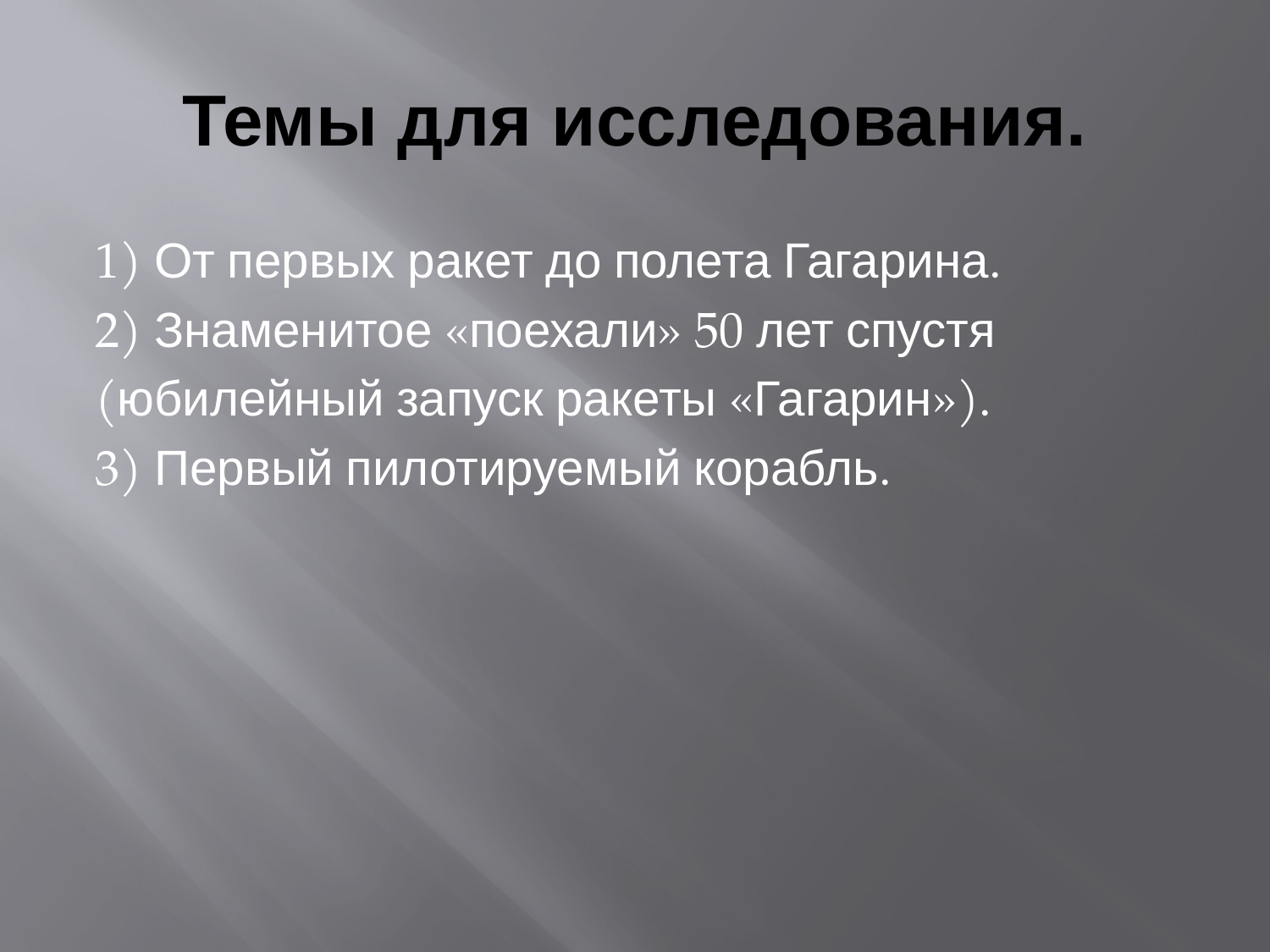

# Темы для исследования.
1) От первых ракет до полета Гагарина.
2) Знаменитое «поехали» 50 лет спустя
(юбилейный запуск ракеты «Гагарин»).
3) Первый пилотируемый корабль.